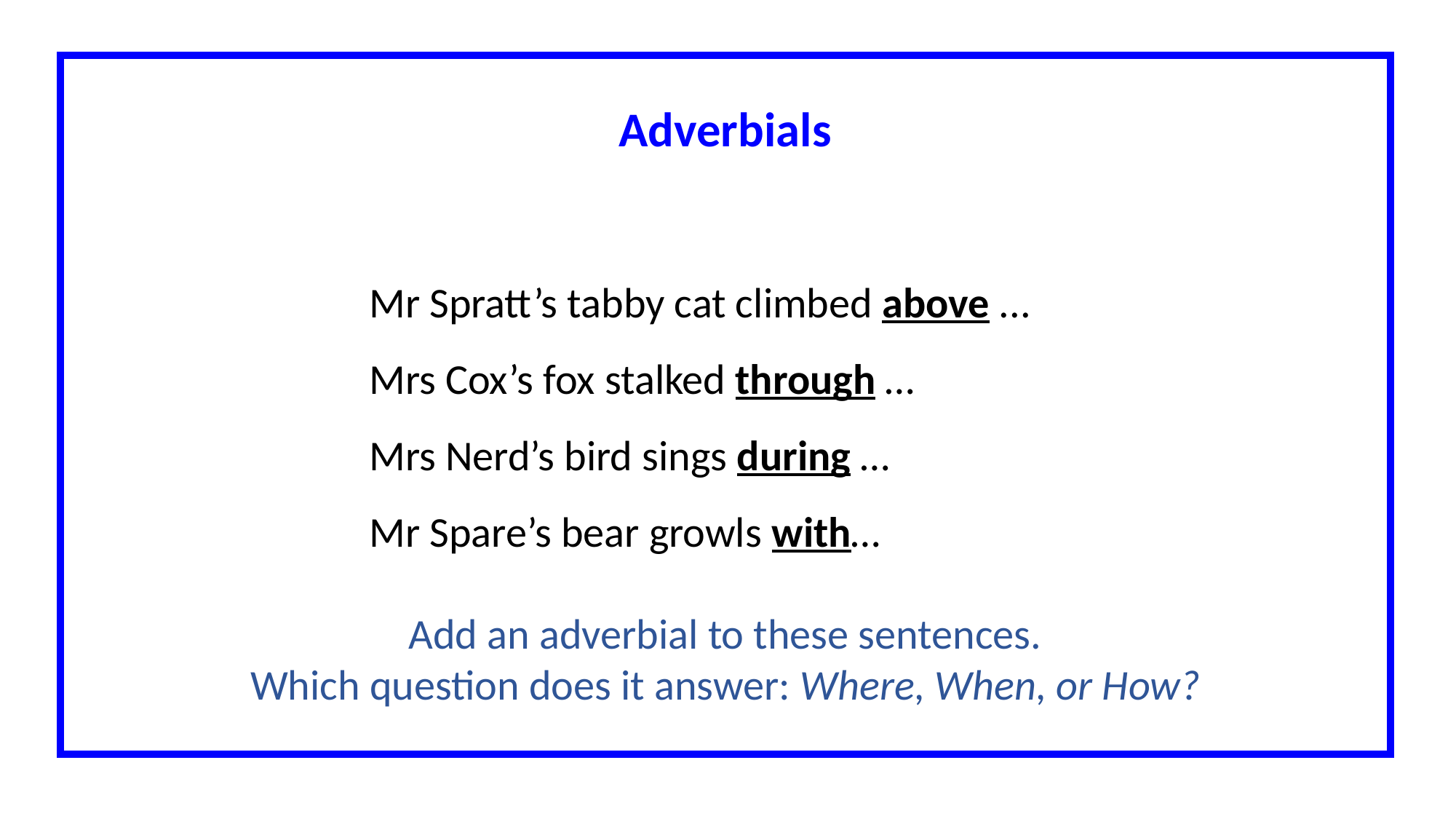

Adverbials
Mr Spratt’s tabby cat climbed above ...
Mrs Cox’s fox stalked through …
Mrs Nerd’s bird sings during …
Mr Spare’s bear growls with…

Add an adverbial to these sentences.
Which question does it answer: Where, When, or How?